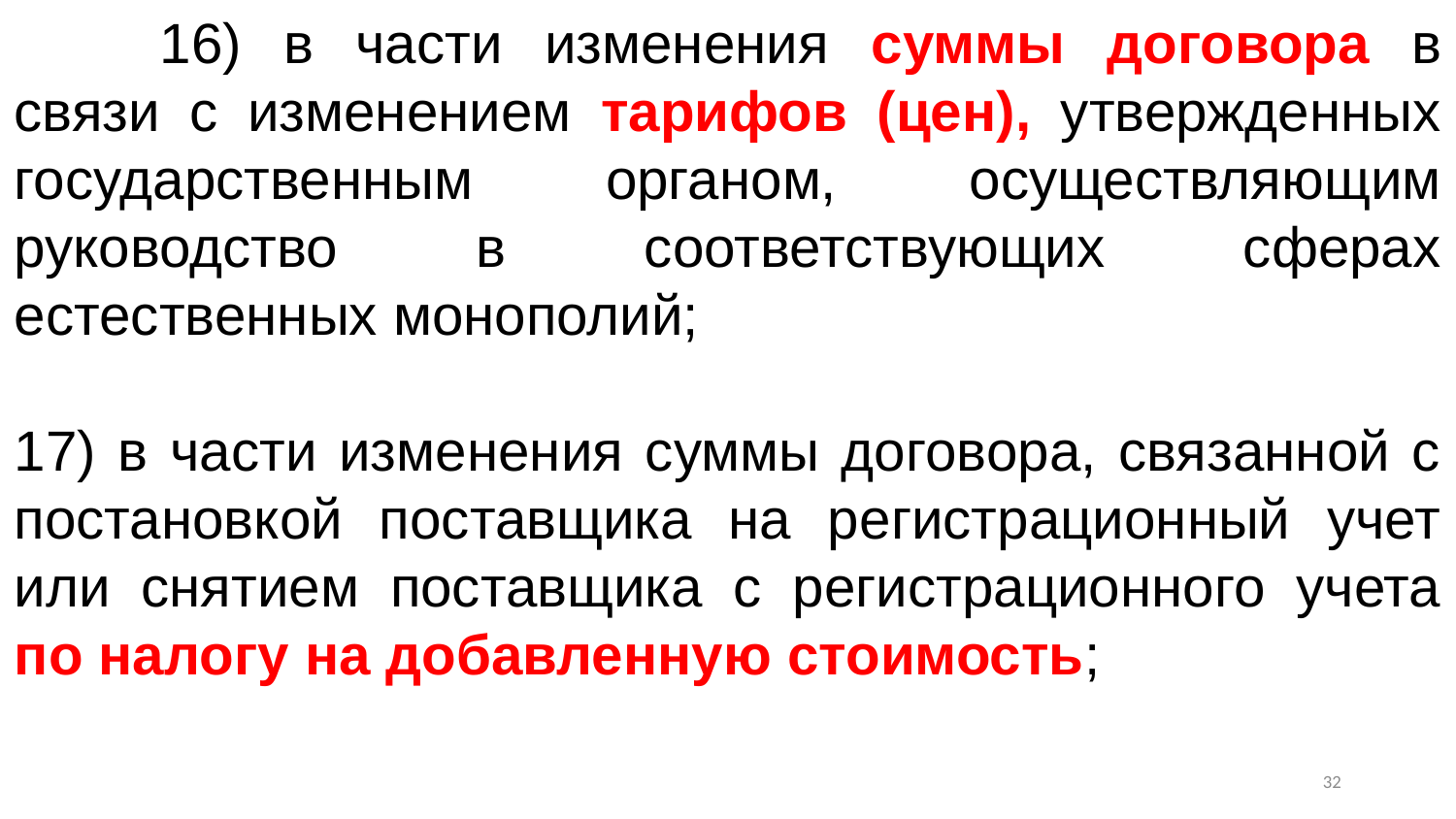

16) в части изменения суммы договора в связи с изменением тарифов (цен), утвержденных государственным органом, осуществляющим руководство в соответствующих сферах естественных монополий;

17) в части изменения суммы договора, связанной с постановкой поставщика на регистрационный учет или снятием поставщика с регистрационного учета по налогу на добавленную стоимость;
32